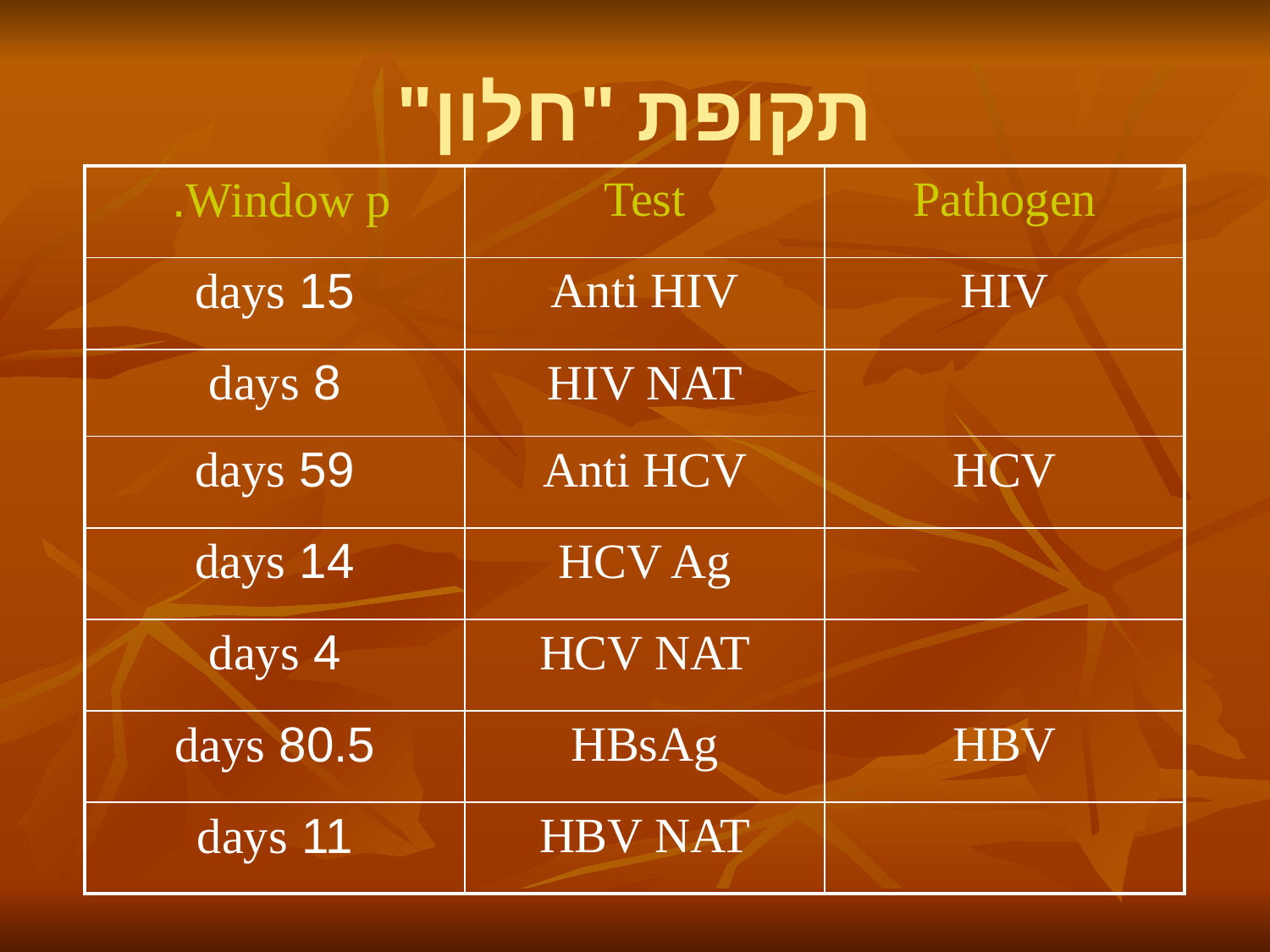

# תקופת "חלון"
| Window p. | Test | Pathogen |
| --- | --- | --- |
| 15 days | Anti HIV | HIV |
| 8 days | HIV NAT |  |
| 59 days | Anti HCV | HCV |
| 14 days | HCV Ag |  |
| 4 days | HCV NAT |  |
| 80.5 days | HBsAg | HBV |
| 11 days | HBV NAT |  |